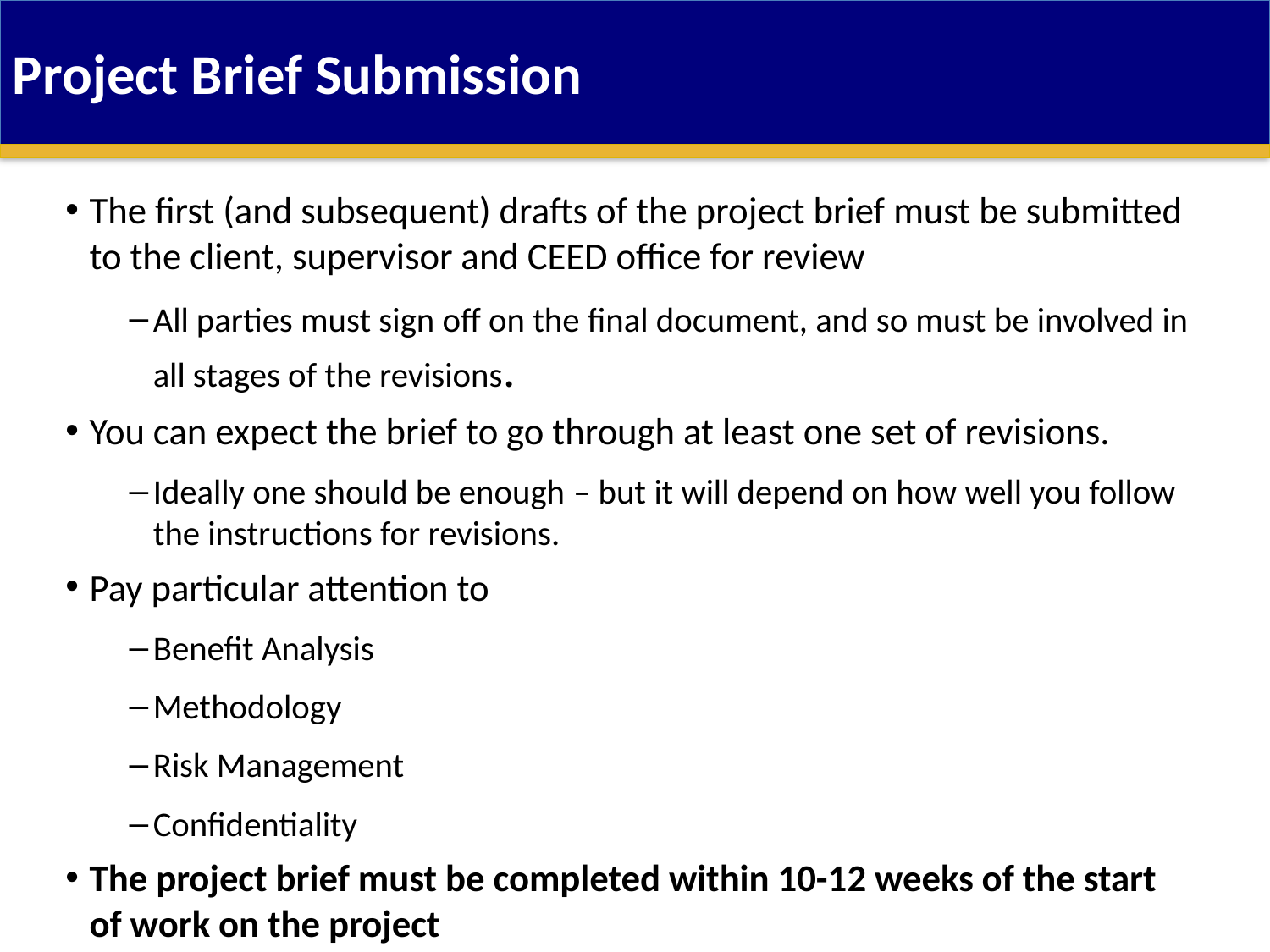

Project Brief Submission

The first (and subsequent) drafts of the project brief must be submitted to the client, supervisor and CEED office for review
All parties must sign off on the final document, and so must be involved in all stages of the revisions.
You can expect the brief to go through at least one set of revisions.
Ideally one should be enough – but it will depend on how well you follow the instructions for revisions.
Pay particular attention to
Benefit Analysis
Methodology
Risk Management
Confidentiality
The project brief must be completed within 10-12 weeks of the start of work on the project